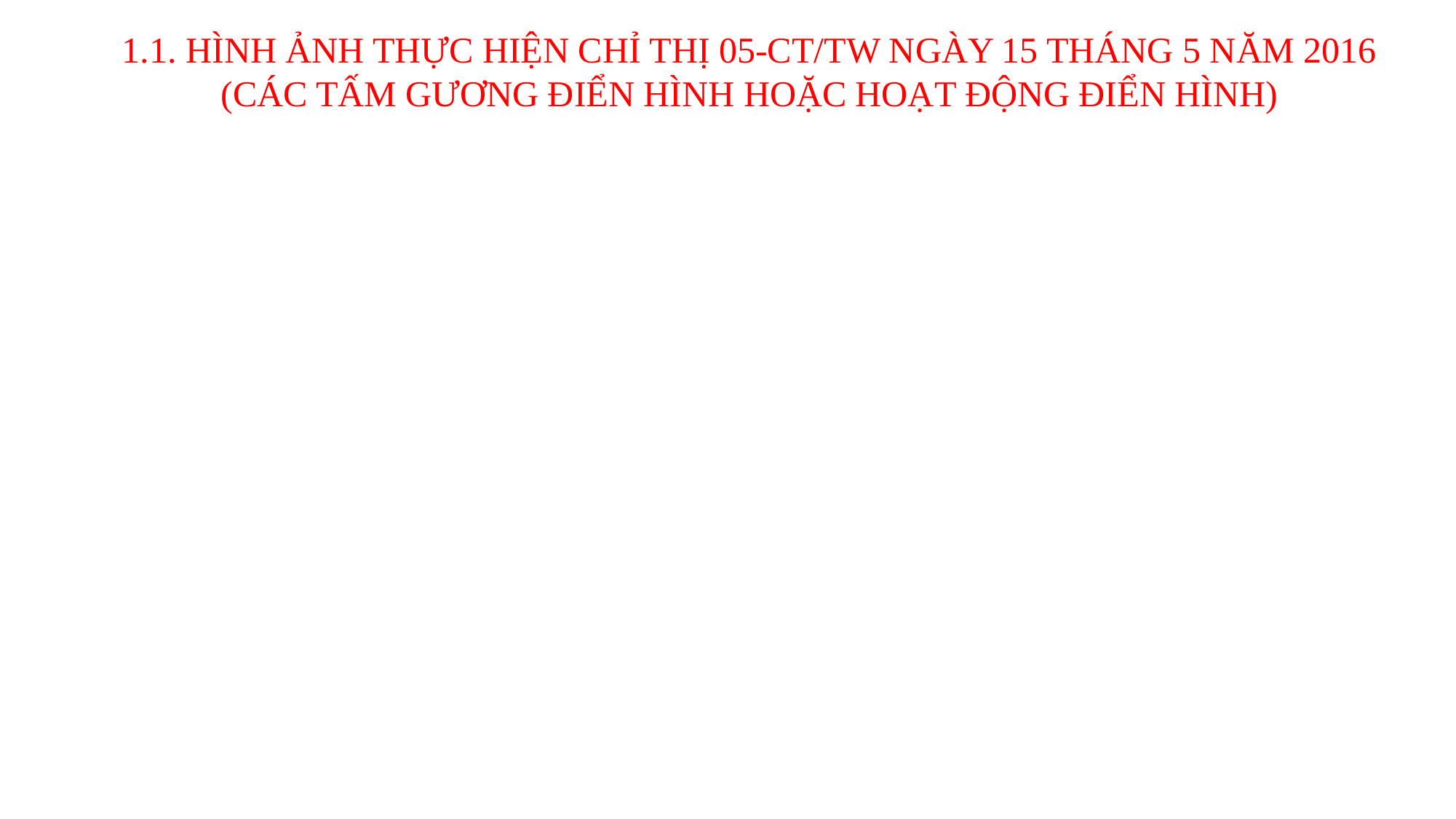

1.1. HÌNH ẢNH THỰC HIỆN CHỈ THỊ 05-CT/TW NGÀY 15 THÁNG 5 NĂM 2016 (CÁC TẤM GƯƠNG ĐIỂN HÌNH HOẶC HOẠT ĐỘNG ĐIỂN HÌNH)